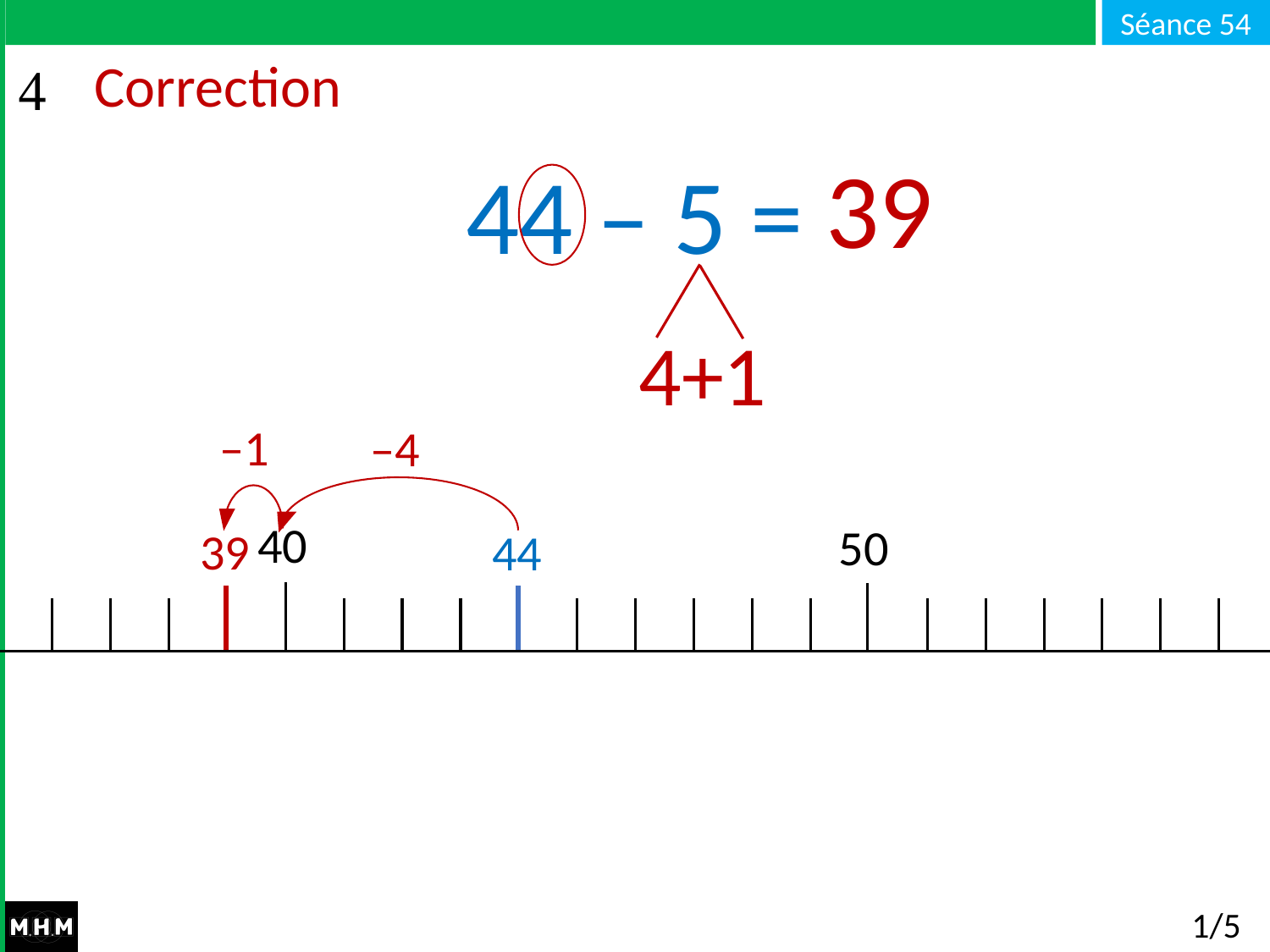

# Correction
39
44 – 5 =

4+1
–1
–4

40
50
39
44
1/5